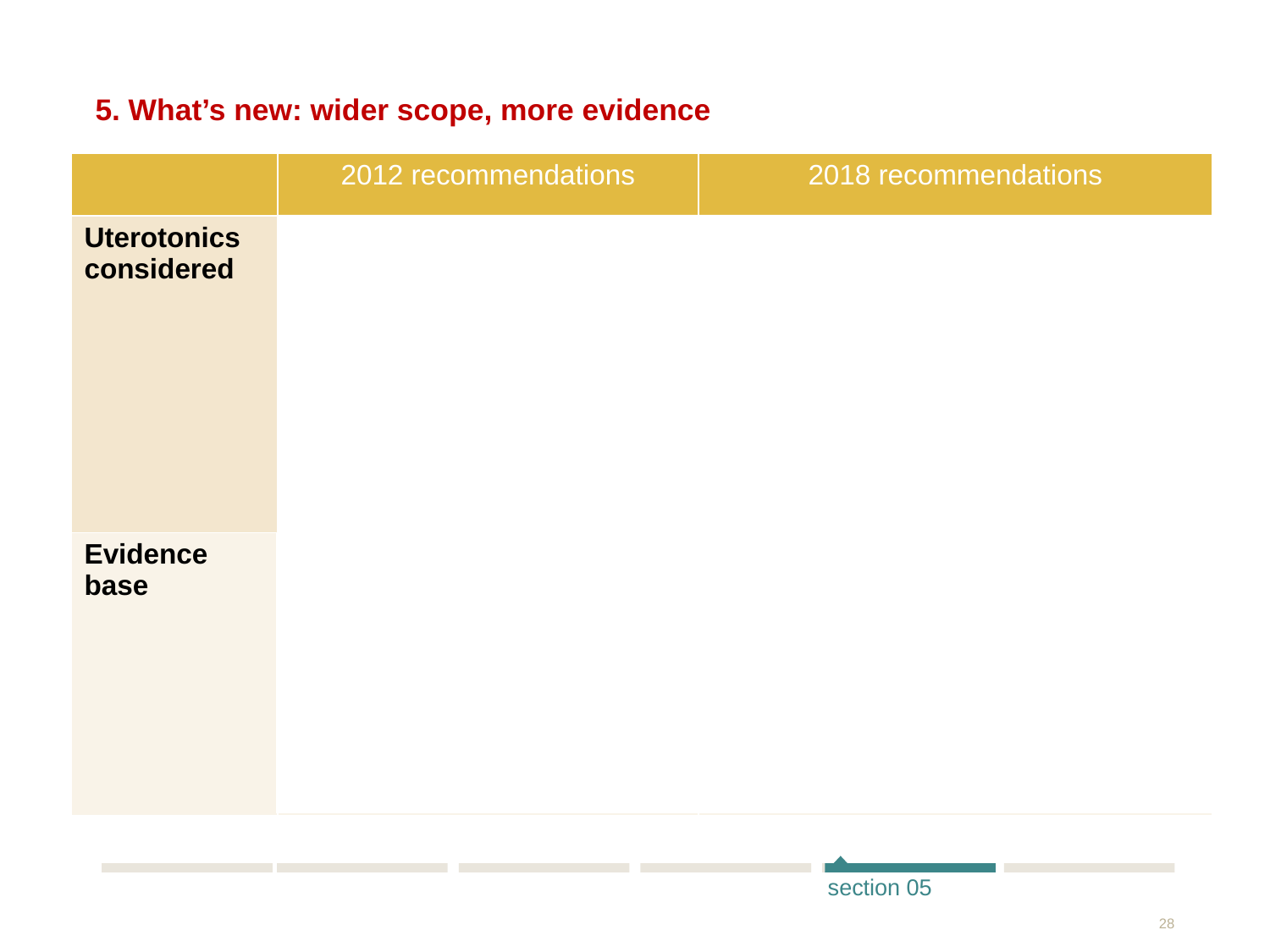

5. What’s new: wider scope, more evidence
|  | 2012 recommendations | 2018 recommendations |
| --- | --- | --- |
| Uterotonics considered | Oxytocin Misoprostol Ergometrine/ methylergometrine Oxytocin and ergometrine fixed-dose combination | Oxytocin Carbetocin Misoprostol Ergometrine/ methylergometrine Oxytocin and ergometrine fixed-dose combination Injectable prostaglandins Combination of misoprostol plus oxytocin |
| Evidence base | Individual Cochrane systematic reviews | Cochrane systematic review & network meta-analysis Individual Cochrane systematic reviews Qualitative evidence synthesis of women & providers perspectives Systematic review of cost-effectiveness studies |

section 05